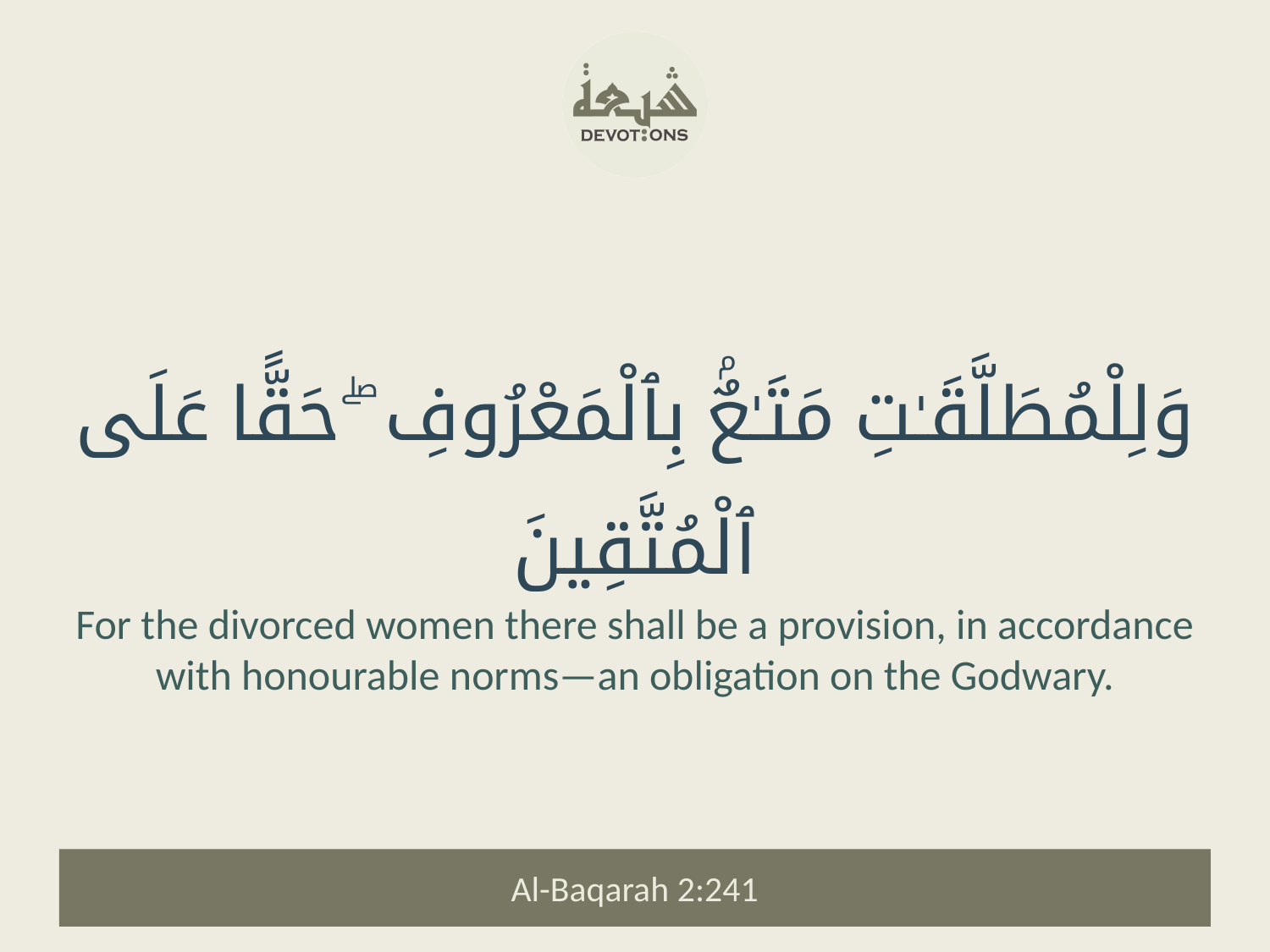

وَلِلْمُطَلَّقَـٰتِ مَتَـٰعٌۢ بِٱلْمَعْرُوفِ ۖ حَقًّا عَلَى ٱلْمُتَّقِينَ
For the divorced women there shall be a provision, in accordance with honourable norms—an obligation on the Godwary.
Al-Baqarah 2:241